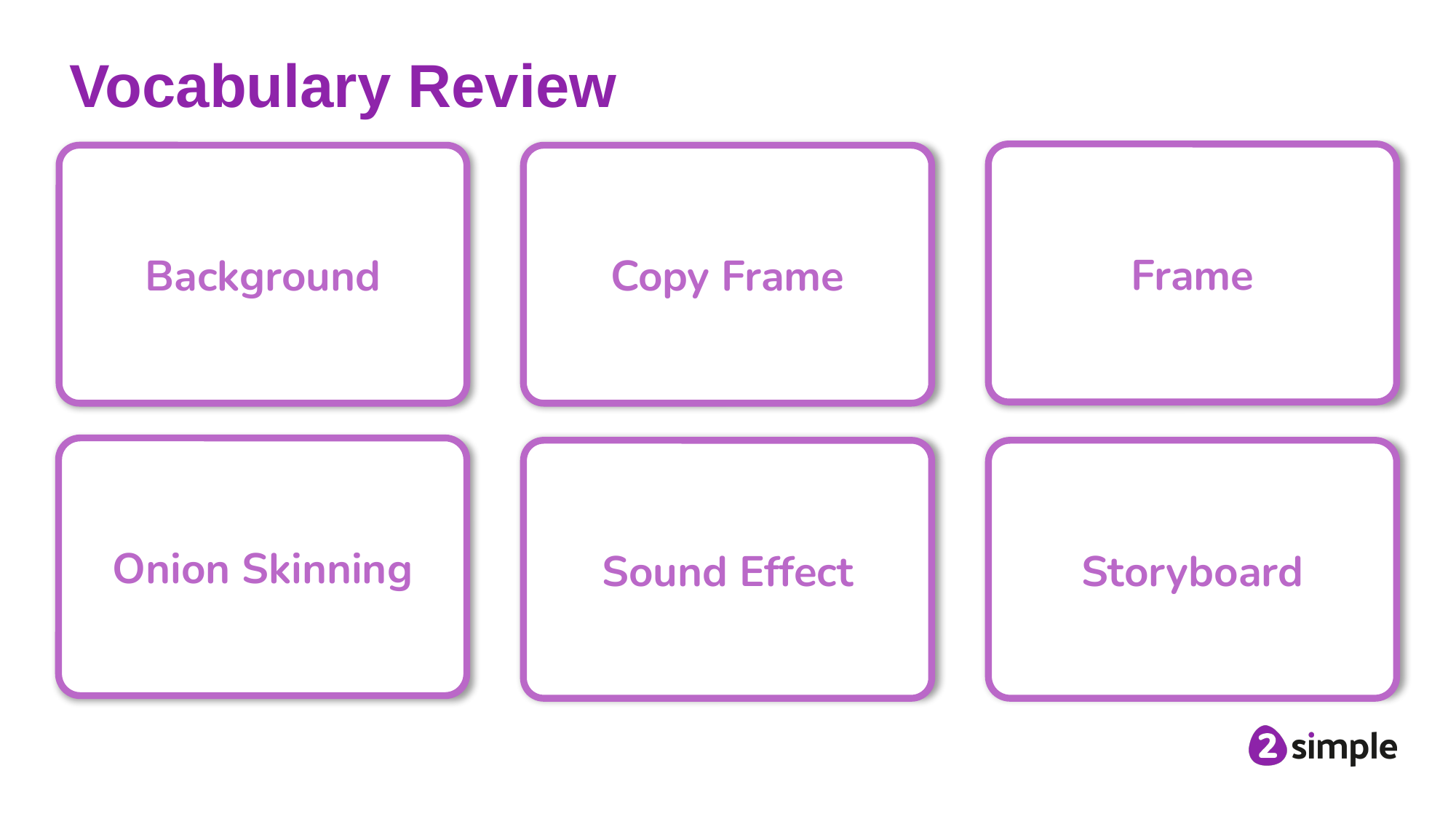

# Vocabulary Review
Frame
Background
Copy Frame
 Copy Frame: A feature in animation software where frames can be copied. This can be used to repeat frames at the end of an animation to help make it look smoother.
 Frame: A single image in an animation.
 Background: An image on the frame that shows behind the animated objects.

Onion Skinning
 Sound Effect:
A sound other than speech or music.
Onion Skinning: A process where the shadow image of the previous frame is present to help you line up the objects of the animation correctly.
Sound Effect
Storyboard
 Storyboard:
A visual planning tool used to map out the sequence of a narrative.